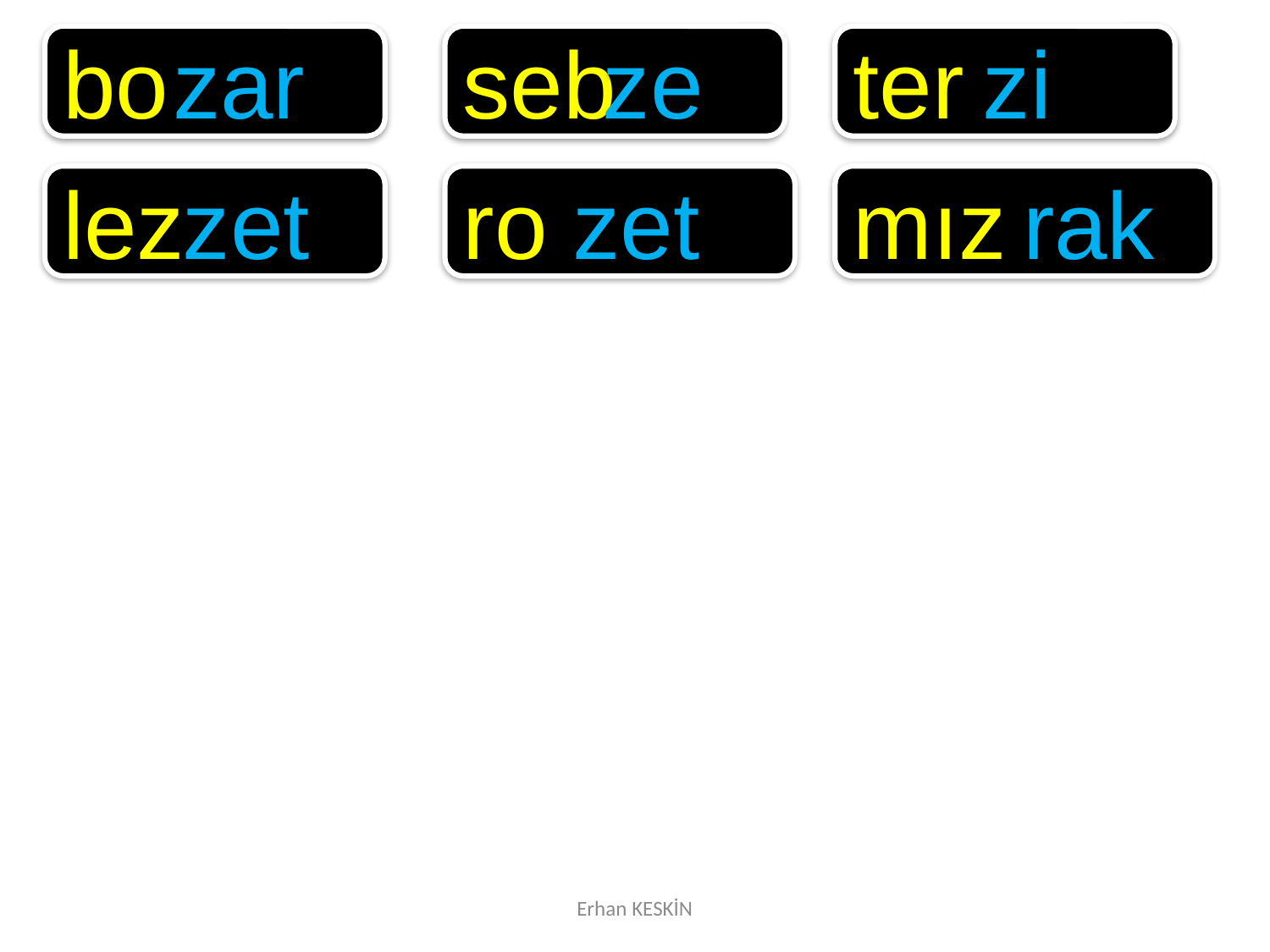

bo
zar
seb
ze
ter
zi
lez
zet
ro
zet
mız
rak
Erhan KESKİN